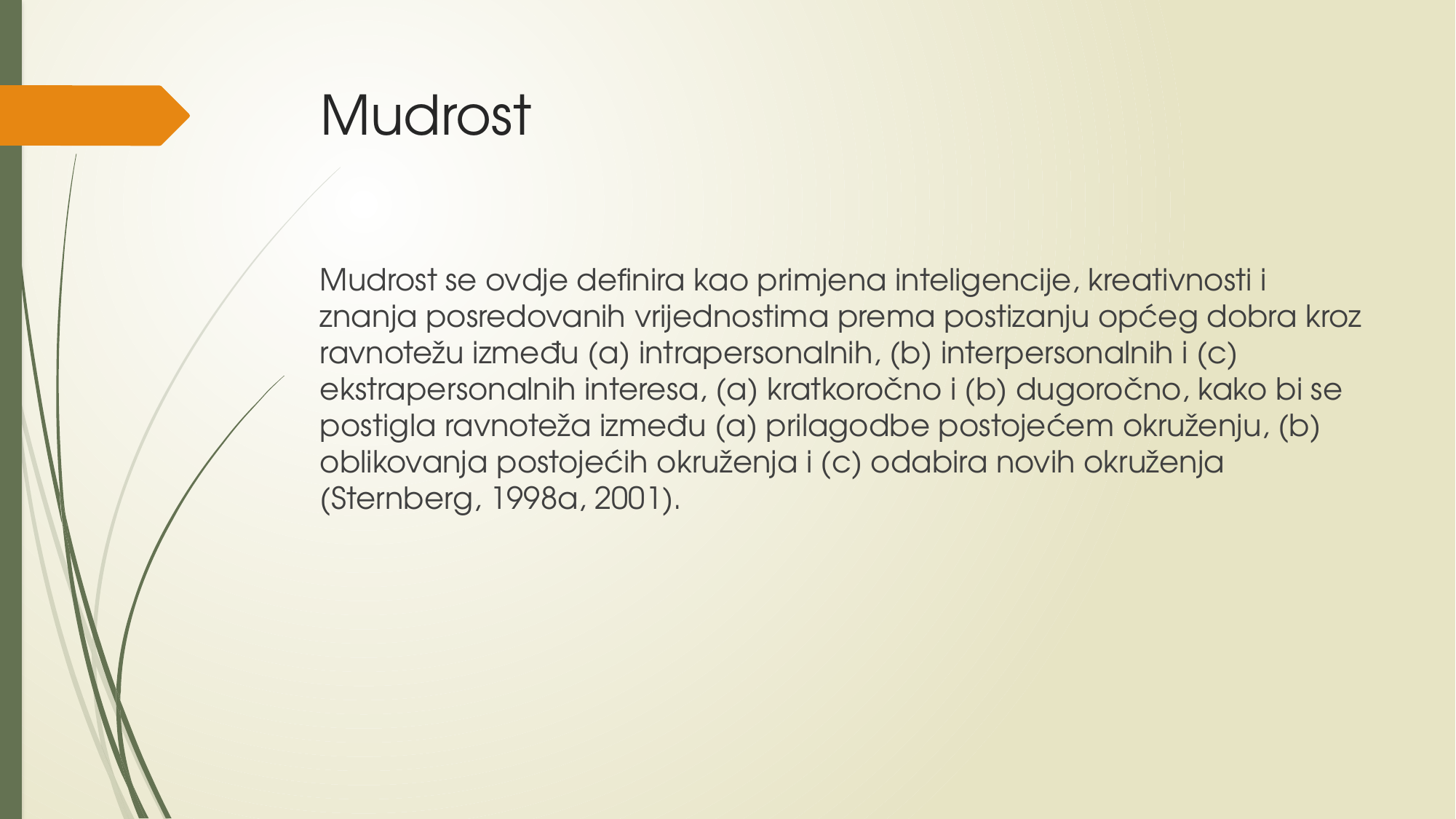

# Mudrost
Mudrost se ovdje definira kao primjena inteligencije, kreativnosti i znanja posredovanih vrijednostima prema postizanju općeg dobra kroz ravnotežu između (a) intrapersonalnih, (b) interpersonalnih i (c) ekstrapersonalnih interesa, (a) kratkoročno i (b) dugoročno, kako bi se postigla ravnoteža između (a) prilagodbe postojećem okruženju, (b) oblikovanja postojećih okruženja i (c) odabira novih okruženja (Sternberg, 1998a, 2001).